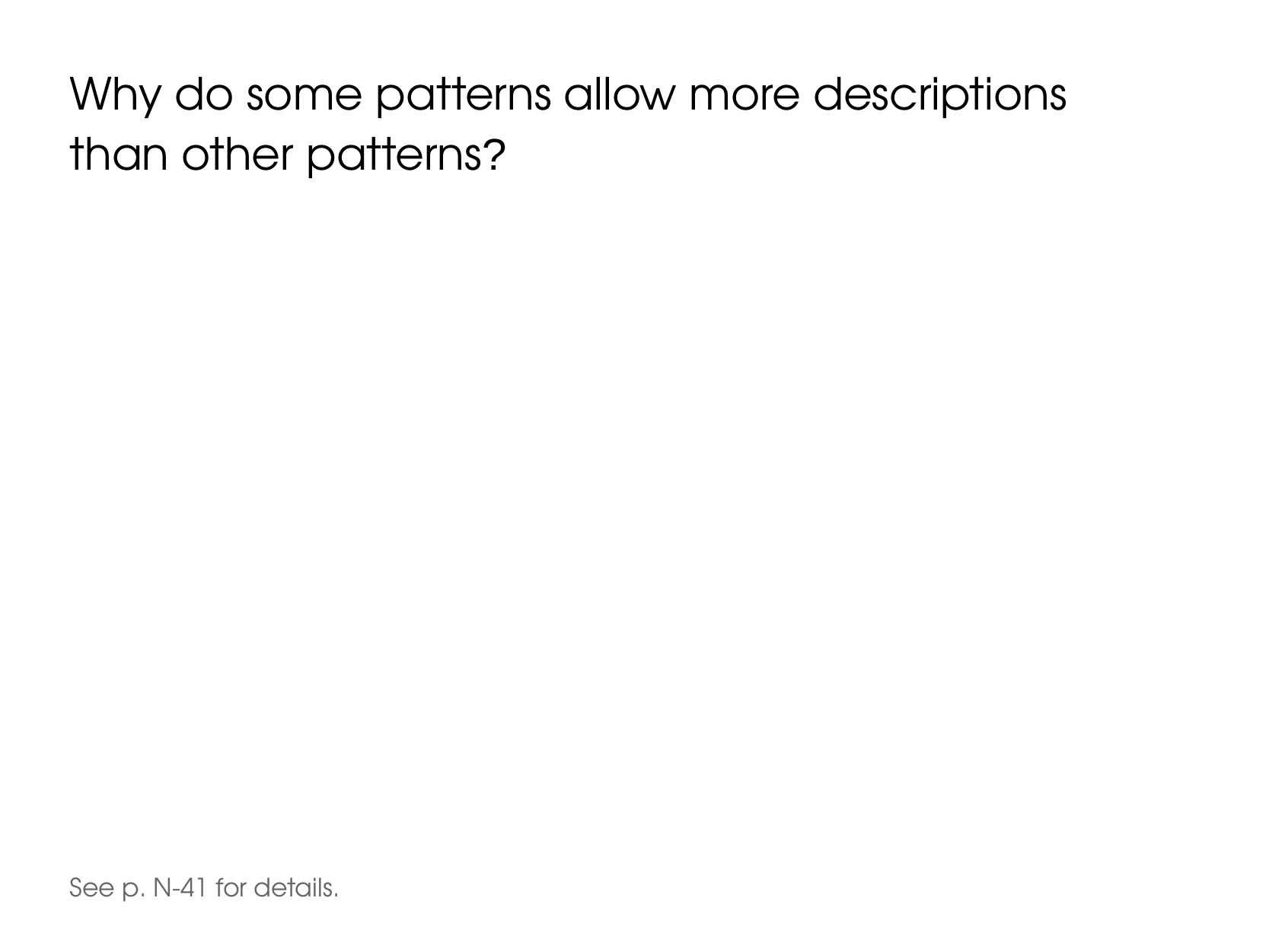

Why do some patterns allow more descriptions than other patterns?
See p. N-41 for details.